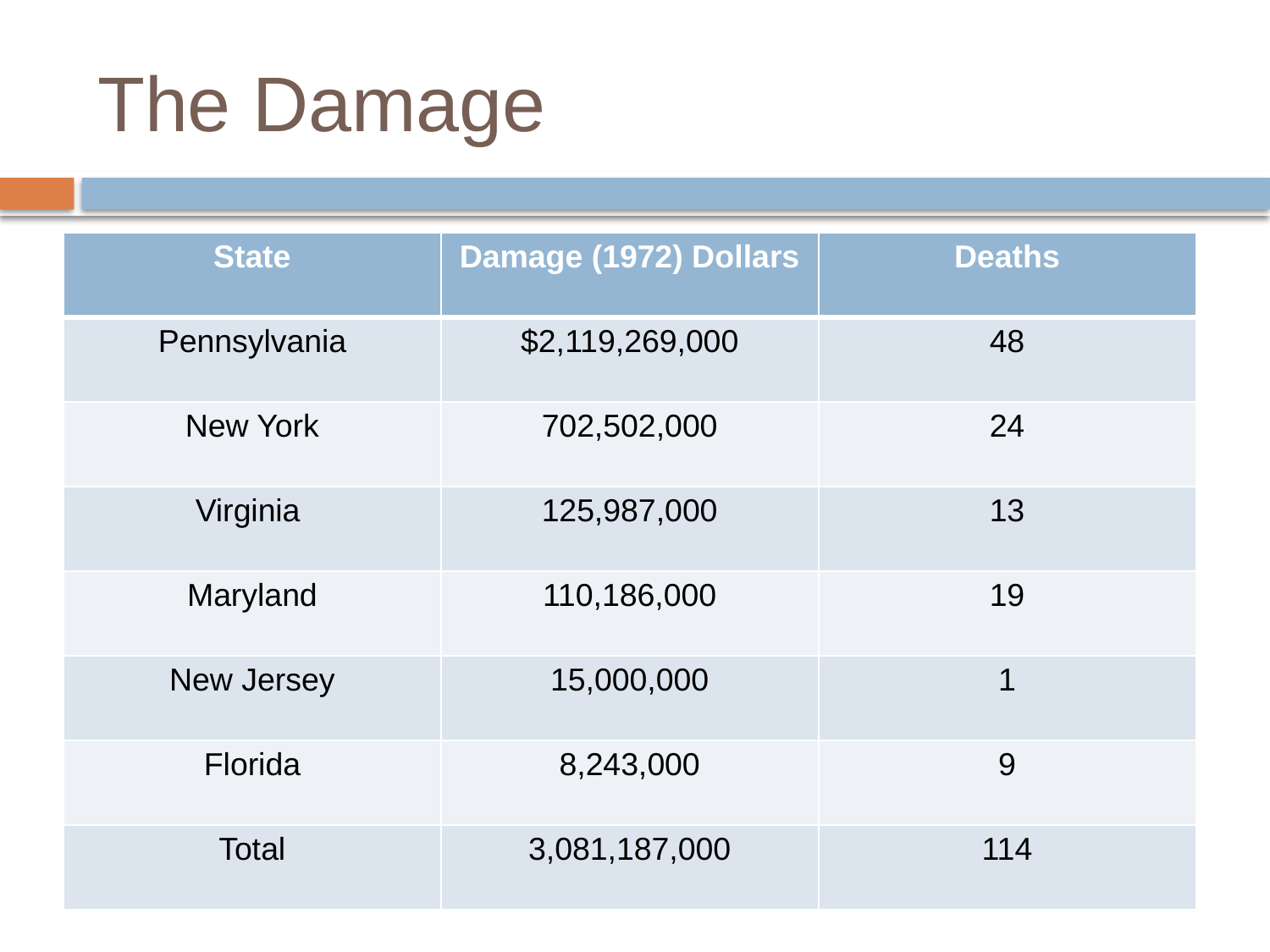

# The Damage

| State | Damage (1972) Dollars | Deaths |
| --- | --- | --- |
| Pennsylvania | $2,119,269,000 | 48 |
| New York | 702,502,000 | 24 |
| Virginia | 125,987,000 | 13 |
| Maryland | 110,186,000 | 19 |
| New Jersey | 15,000,000 | 1 |
| Florida | 8,243,000 | 9 |
| Total | 3,081,187,000 | 114 |